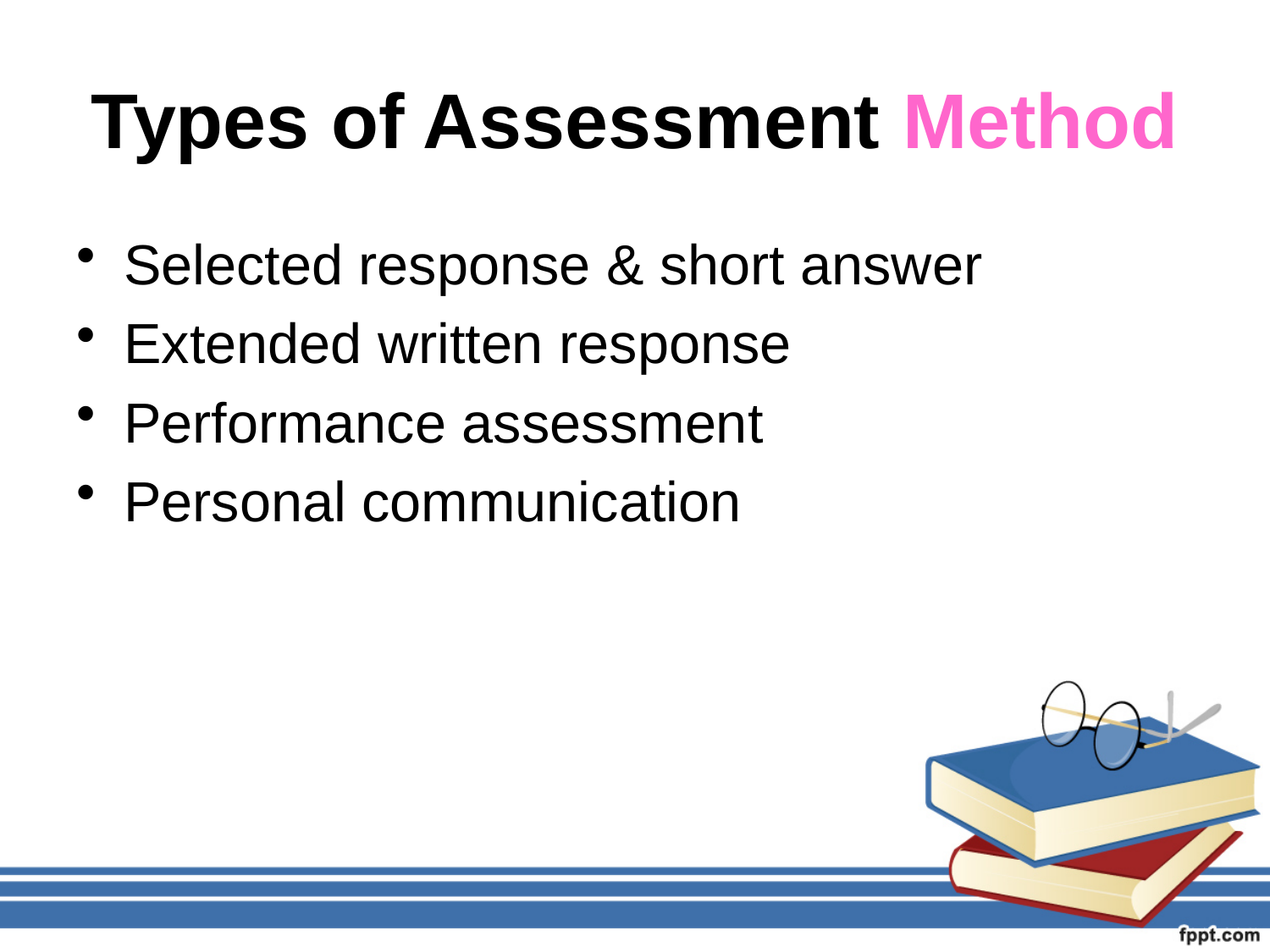

# Types of Assessment Method
Selected response & short answer
Extended written response
Performance assessment
Personal communication